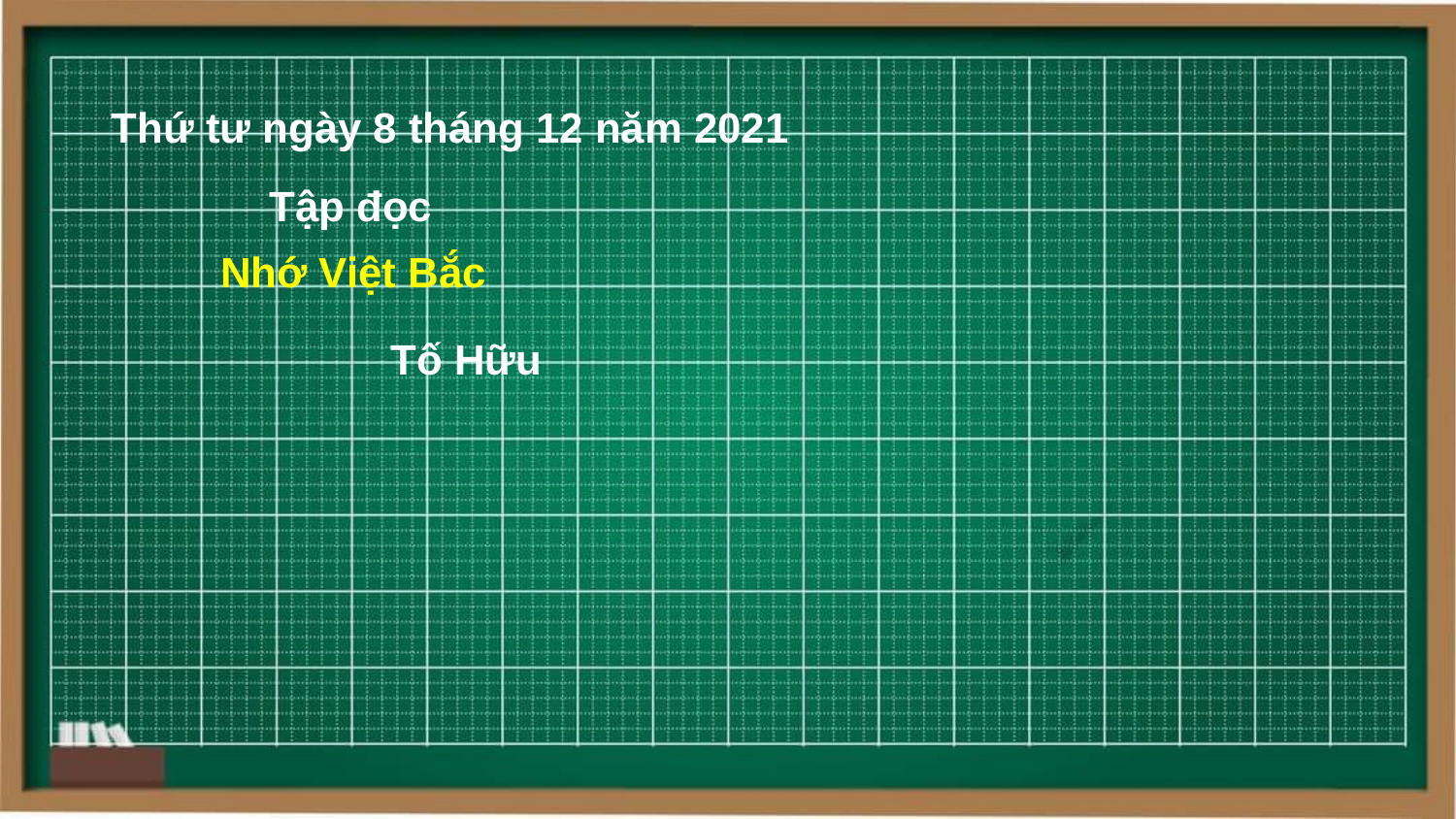

Thứ tư ngày 8 tháng 12 năm 2021
Tập đọc
# Nhớ Việt Bắc
Tố Hữu